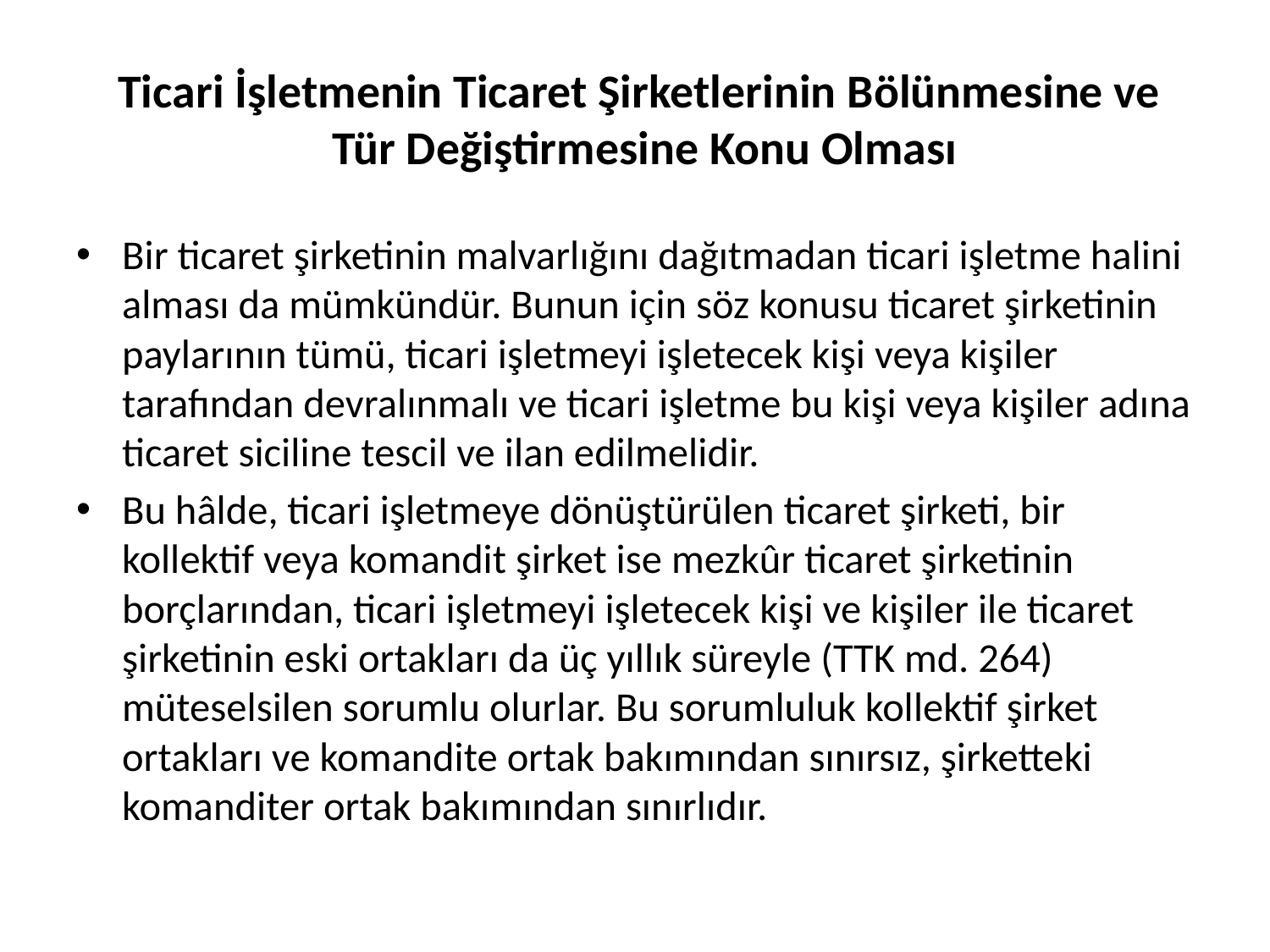

# Ticari İşletmenin Ticaret Şirketlerinin Bölünmesine ve Tür Değiştirmesine Konu Olması
Bir ticaret şirketinin malvarlığını dağıtmadan ticari işletme halini alması da mümkündür. Bunun için söz konusu ticaret şirketinin paylarının tümü, ticari işletmeyi işletecek kişi veya kişiler tarafından devralınmalı ve ticari işletme bu kişi veya kişiler adına ticaret siciline tescil ve ilan edilmelidir.
Bu hâlde, ticari işletmeye dönüştürülen ticaret şirketi, bir kollektif veya komandit şirket ise mezkûr ticaret şirketinin borçlarından, ticari işletmeyi işletecek kişi ve kişiler ile ticaret şirketinin eski ortakları da üç yıllık süreyle (TTK md. 264) müteselsilen sorumlu olurlar. Bu sorumluluk kollektif şirket ortakları ve komandite ortak bakımından sınırsız, şirketteki komanditer ortak bakımından sınırlıdır.